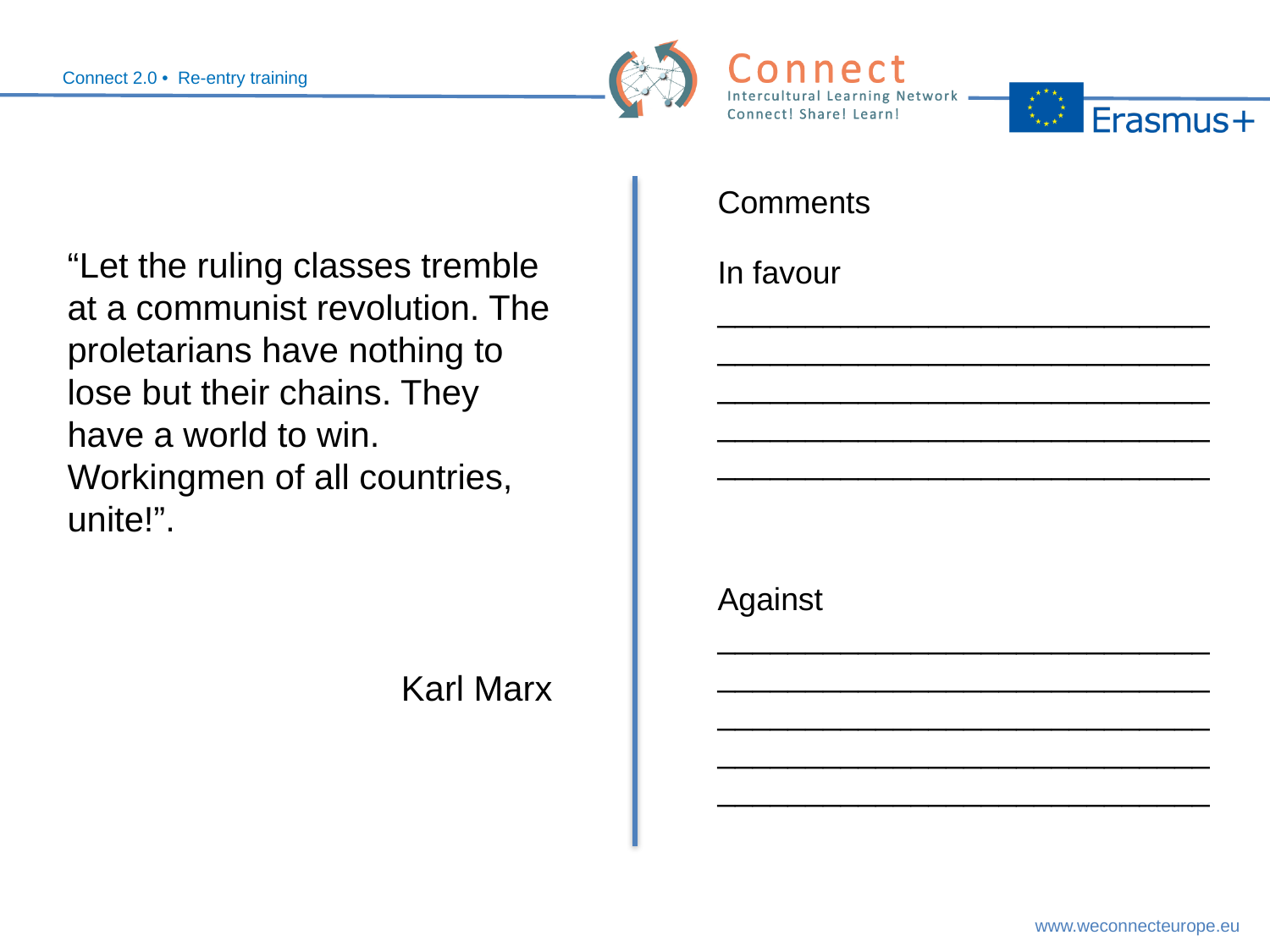

Comments
“Let the ruling classes tremble at a communist revolution. The proletarians have nothing to lose but their chains. They have a world to win. Workingmen of all countries, unite!”.

Karl Marx
In favour
____________________________________________________________________________________________________________________________________________
Against
____________________________________________________________________________________________________________________________________________